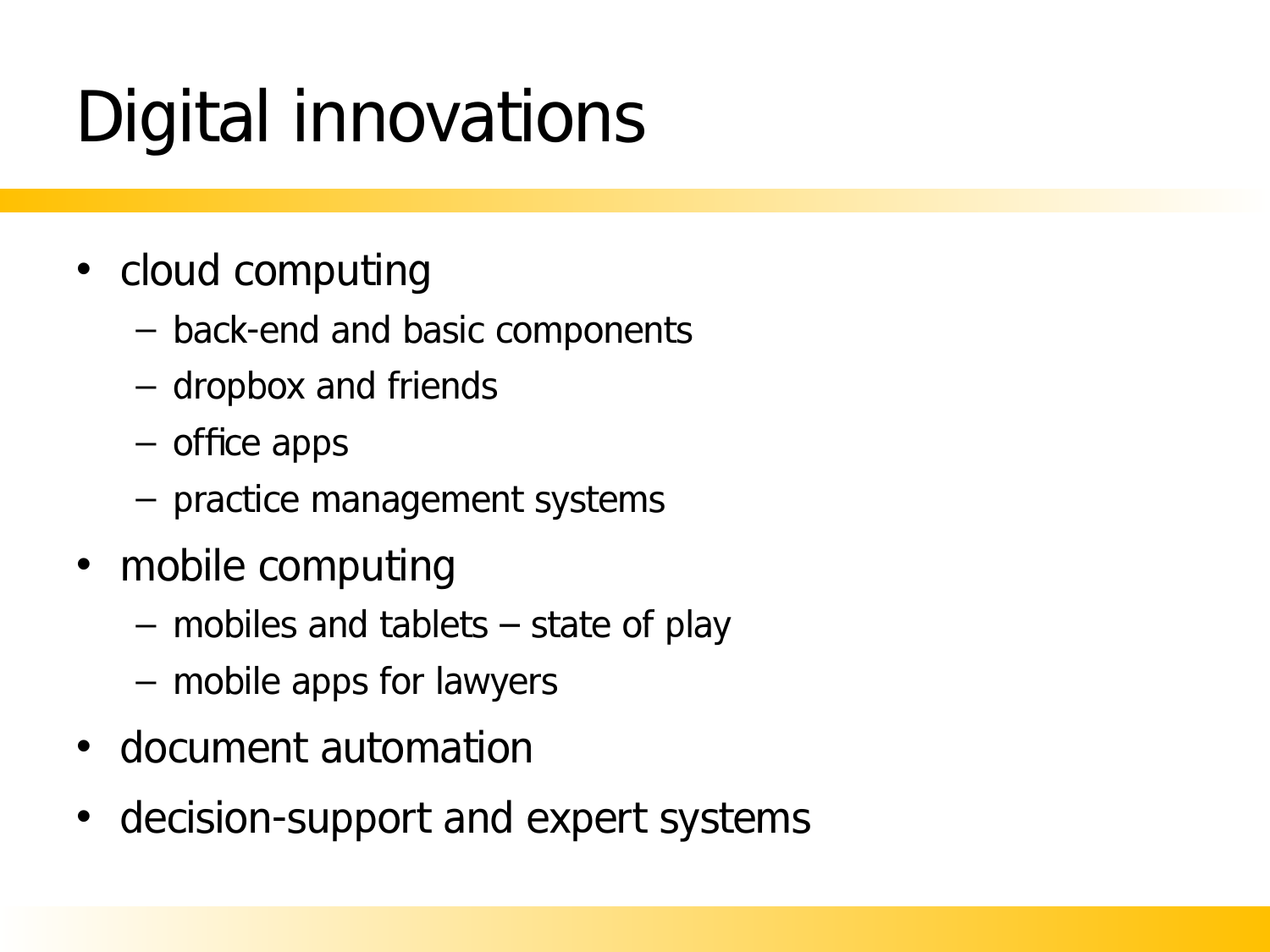

# Digital innovations
cloud computing
back-end and basic components
dropbox and friends
office apps
practice management systems
mobile computing
mobiles and tablets – state of play
mobile apps for lawyers
document automation
decision-support and expert systems